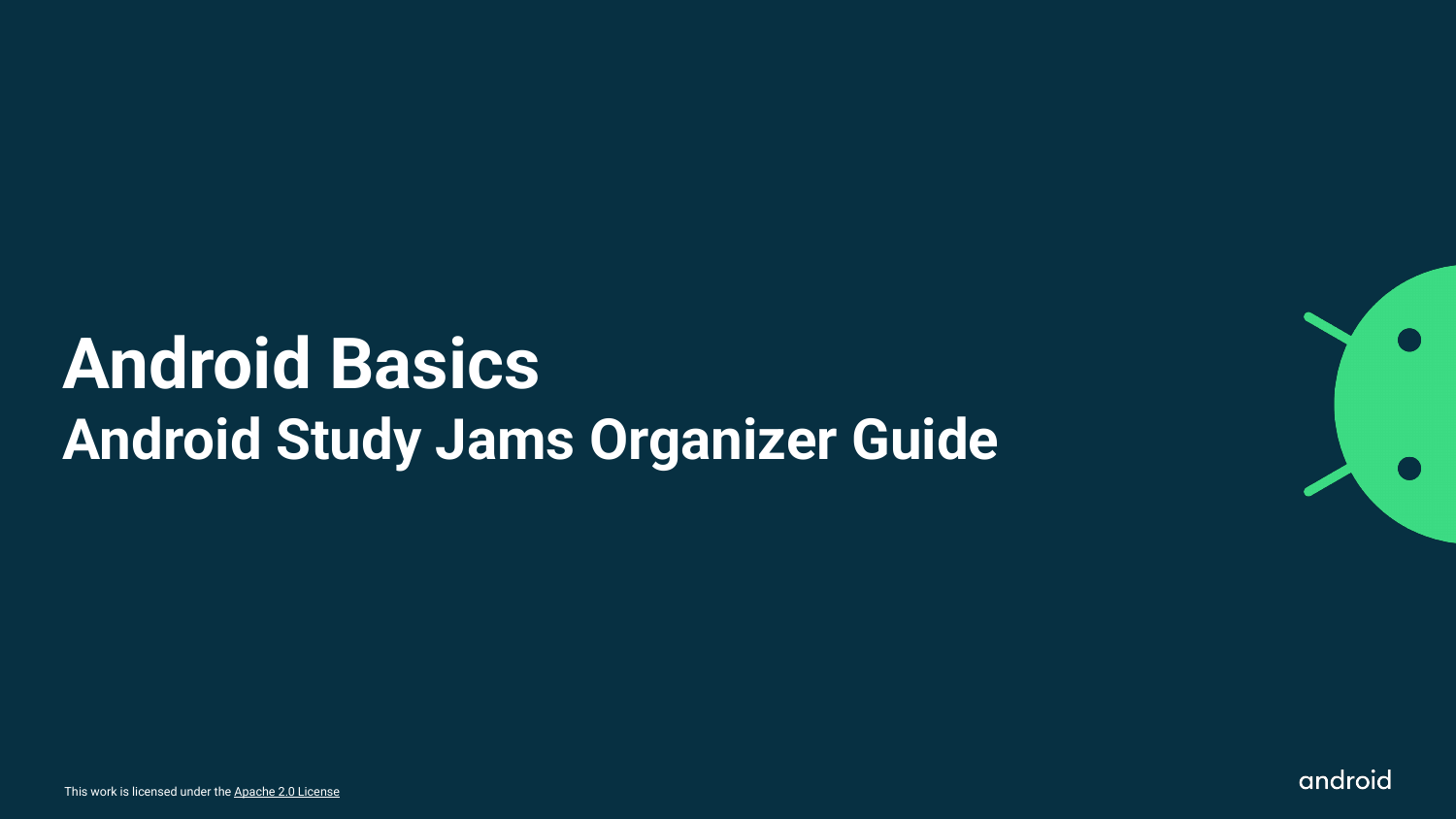

# Android Basics
Android Study Jams Organizer Guide